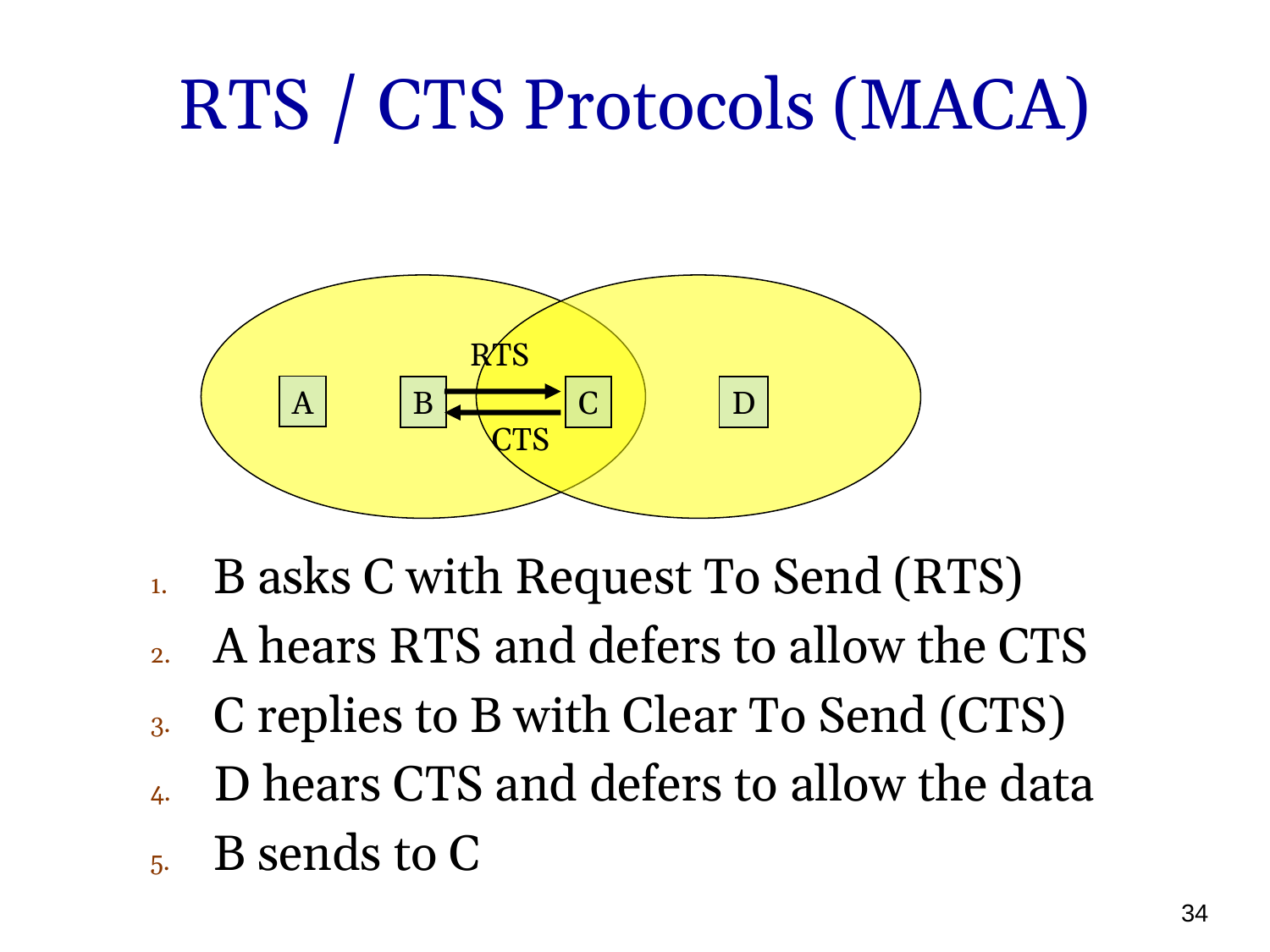

# RTS / CTS Protocols (MACA)

B asks C with Request To Send (RTS)
A hears RTS and defers to allow the CTS
C replies to B with Clear To Send (CTS)
D hears CTS and defers to allow the data
B sends to C

RTS
A
B
C
D

CTS
 34